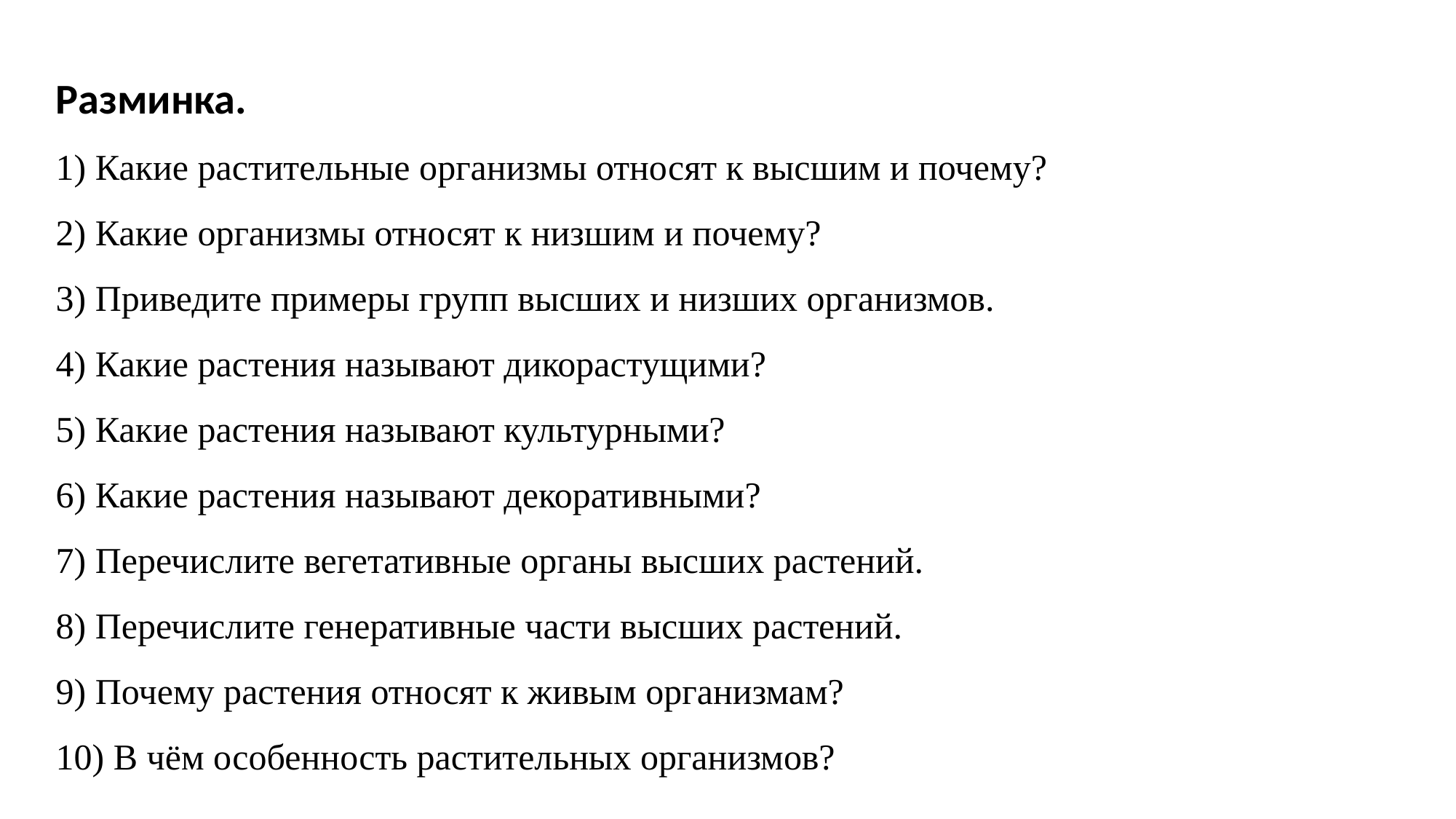

Разминка.
1) Какие растительные организмы относят к высшим и почему?
2) Какие организмы относят к низшим и почему?
3) Приведите примеры групп высших и низших организмов.
4) Какие растения называют дикорастущими?
5) Какие растения называют культурными?
6) Какие растения называют декоративными?
7) Перечислите вегетативные органы высших растений.
8) Перечислите генеративные части высших растений.
9) Почему растения относят к живым организмам?
10) В чём особенность растительных организмов?